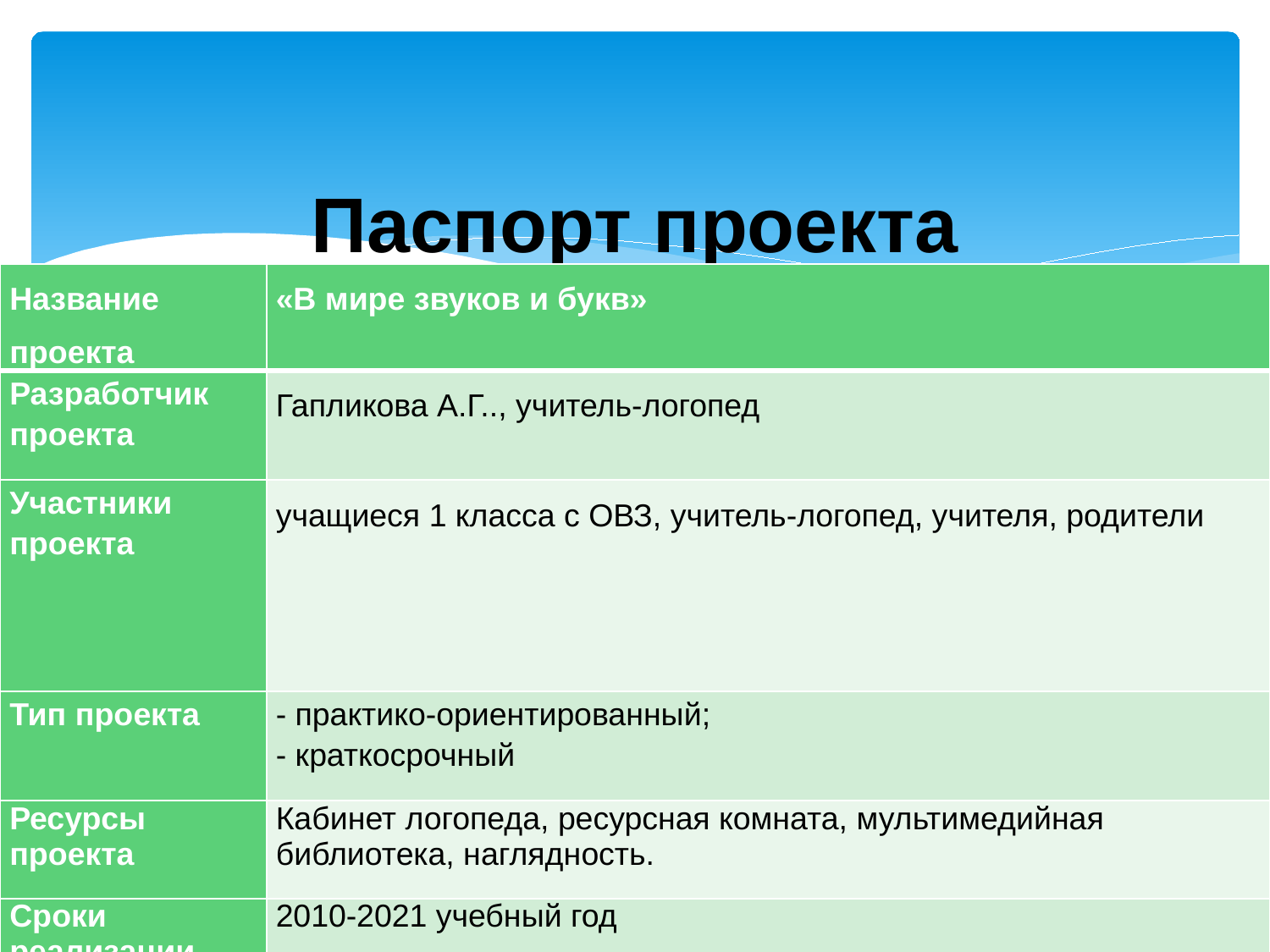

# Паспорт проекта
| Название проекта | «В мире звуков и букв» |
| --- | --- |
| Разработчик проекта | Гапликова А.Г.., учитель-логопед |
| Участники проекта | учащиеся 1 класса с ОВЗ, учитель-логопед, учителя, родители |
| Тип проекта | - практико-ориентированный; - краткосрочный |
| Ресурсы проекта | Кабинет логопеда, ресурсная комната, мультимедийная библиотека, наглядность. |
| Сроки реализации | 2010-2021 учебный год |